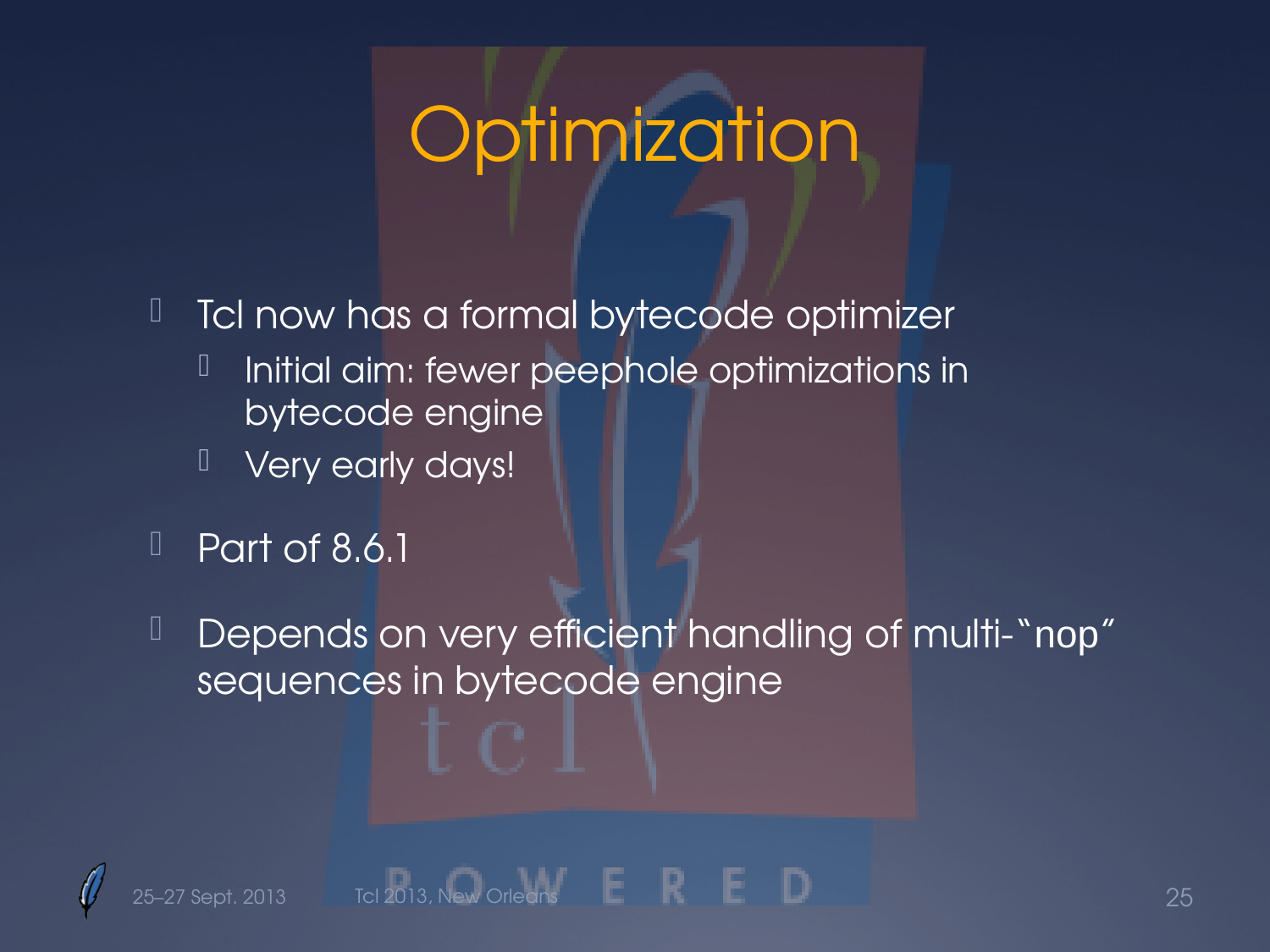

# Optimization
Tcl now has a formal bytecode optimizer
Initial aim: fewer peephole optimizations in bytecode engine
Very early days!
Part of 8.6.1
Depends on very efficient handling of multi-“nop” sequences in bytecode engine
25–27 Sept. 2013
Tcl 2013, New Orleans
25